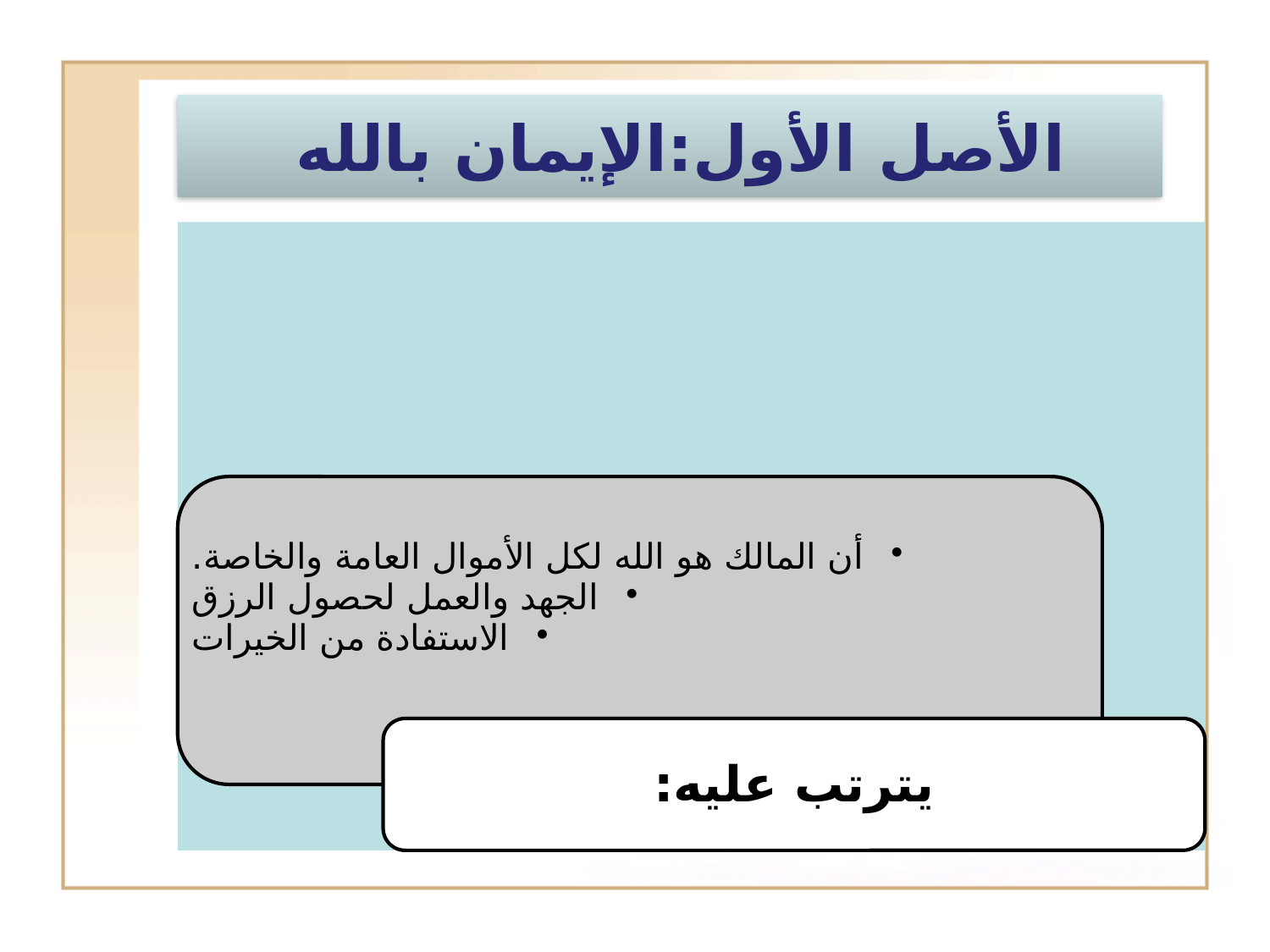

# الأصل الأول:الإيمان بالله
يترتب عليه:
المالك
الجهد والعمل لحصول الرزق